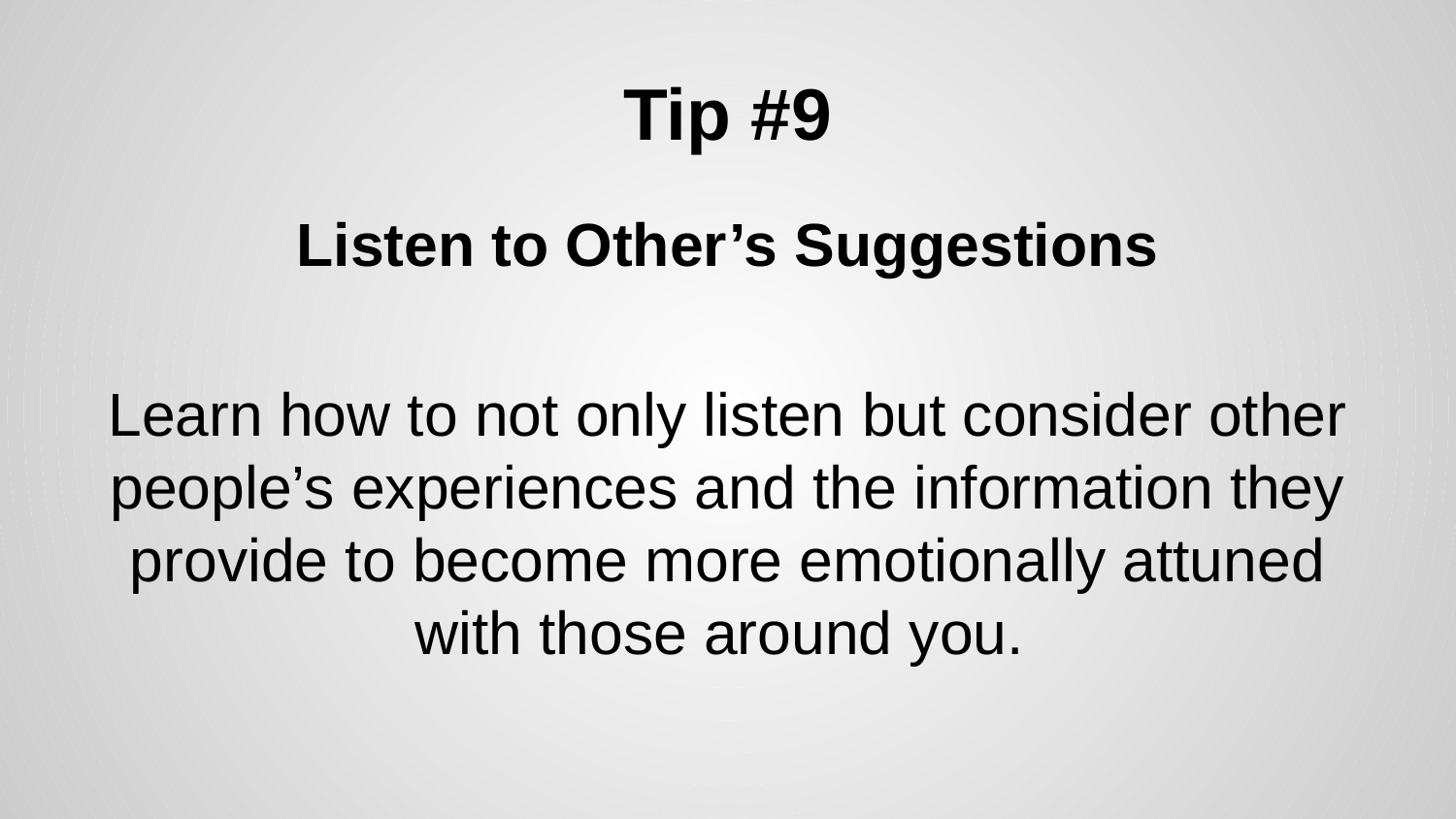

# Tip #9
Listen to Other’s Suggestions

Learn how to not only listen but consider other people’s experiences and the information they provide to become more emotionally attuned with those around you.

.